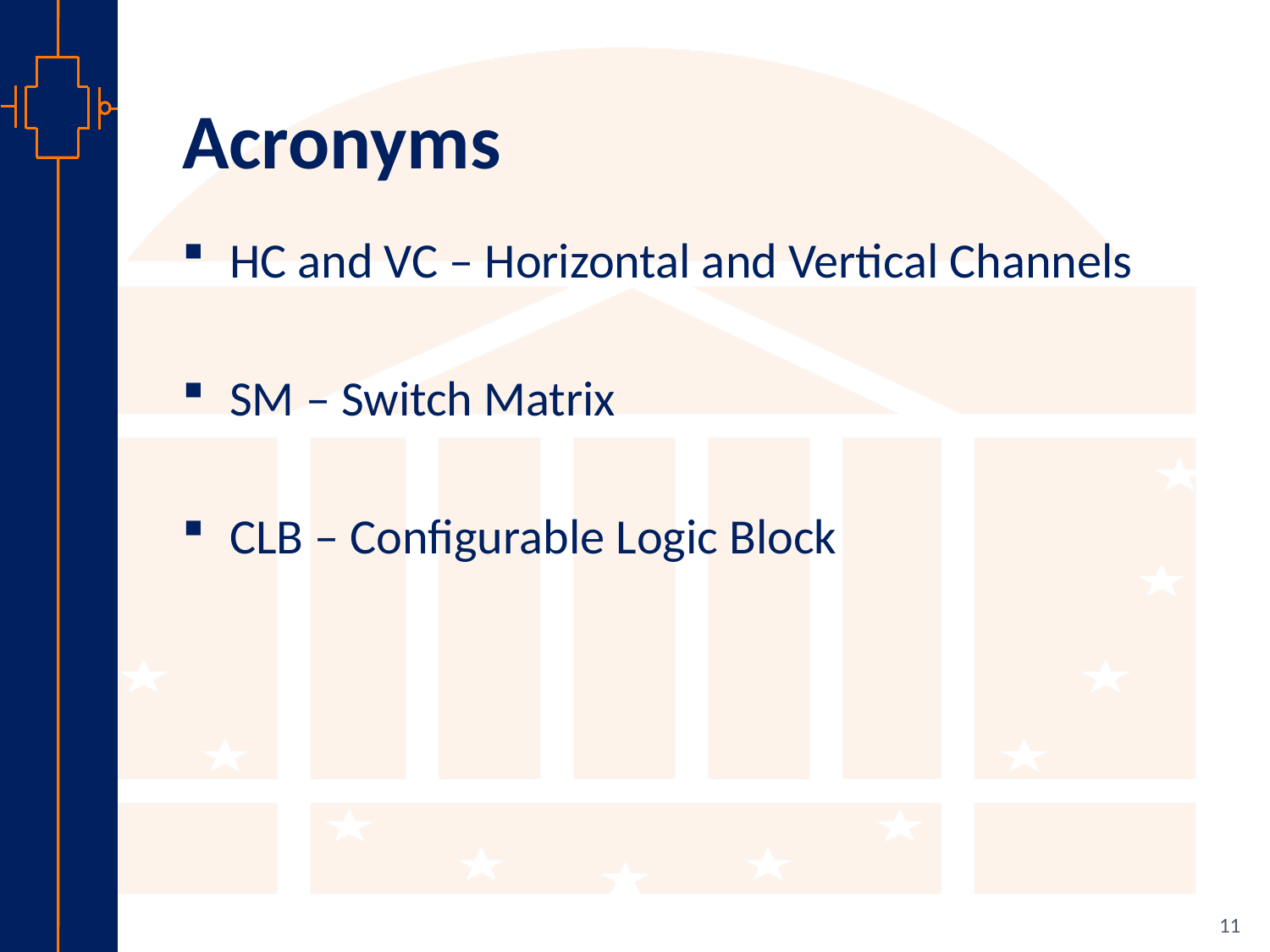

# Acronyms
HC and VC – Horizontal and Vertical Channels

SM – Switch Matrix

CLB – Configurable Logic Block

11